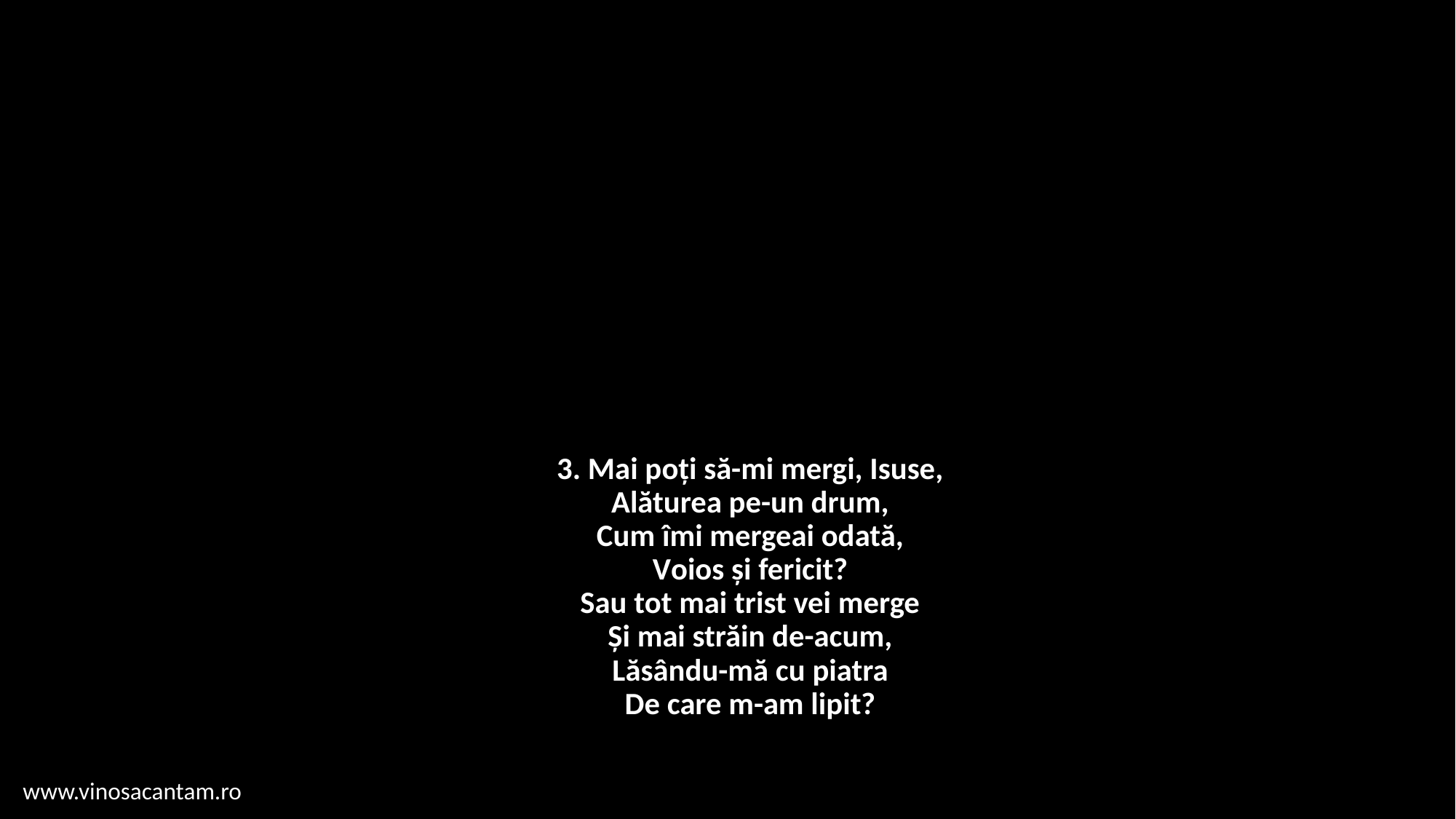

# 3. Mai poți să-mi mergi, Isuse, Alăturea pe-un drum, Cum îmi mergeai odată, Voios și fericit? Sau tot mai trist vei merge Și mai străin de-acum, Lăsându-mă cu piatra De care m-am lipit?
www.vinosacantam.ro